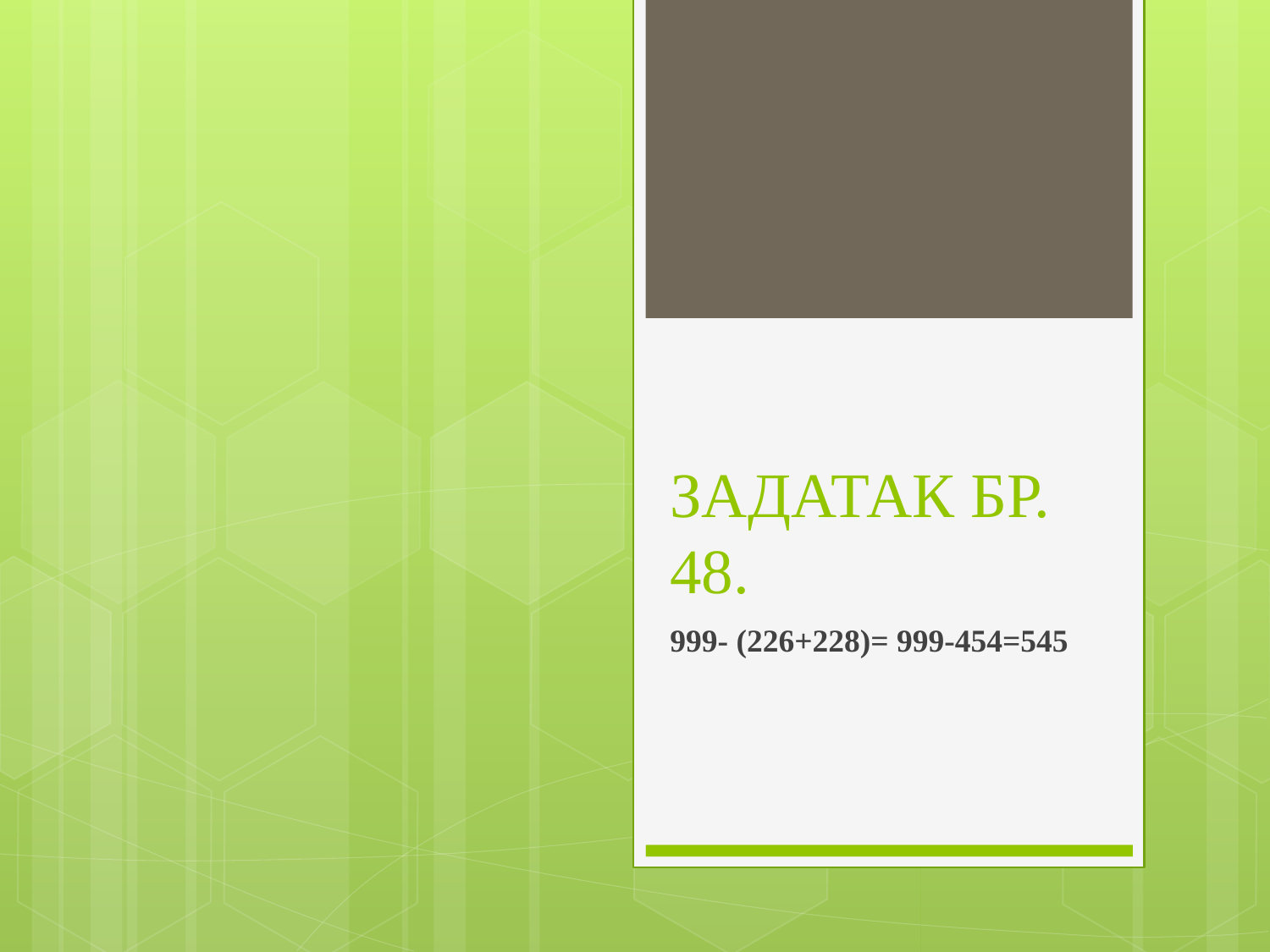

# ЗАДАТАК БР. 48.
999- (226+228)= 999-454=545